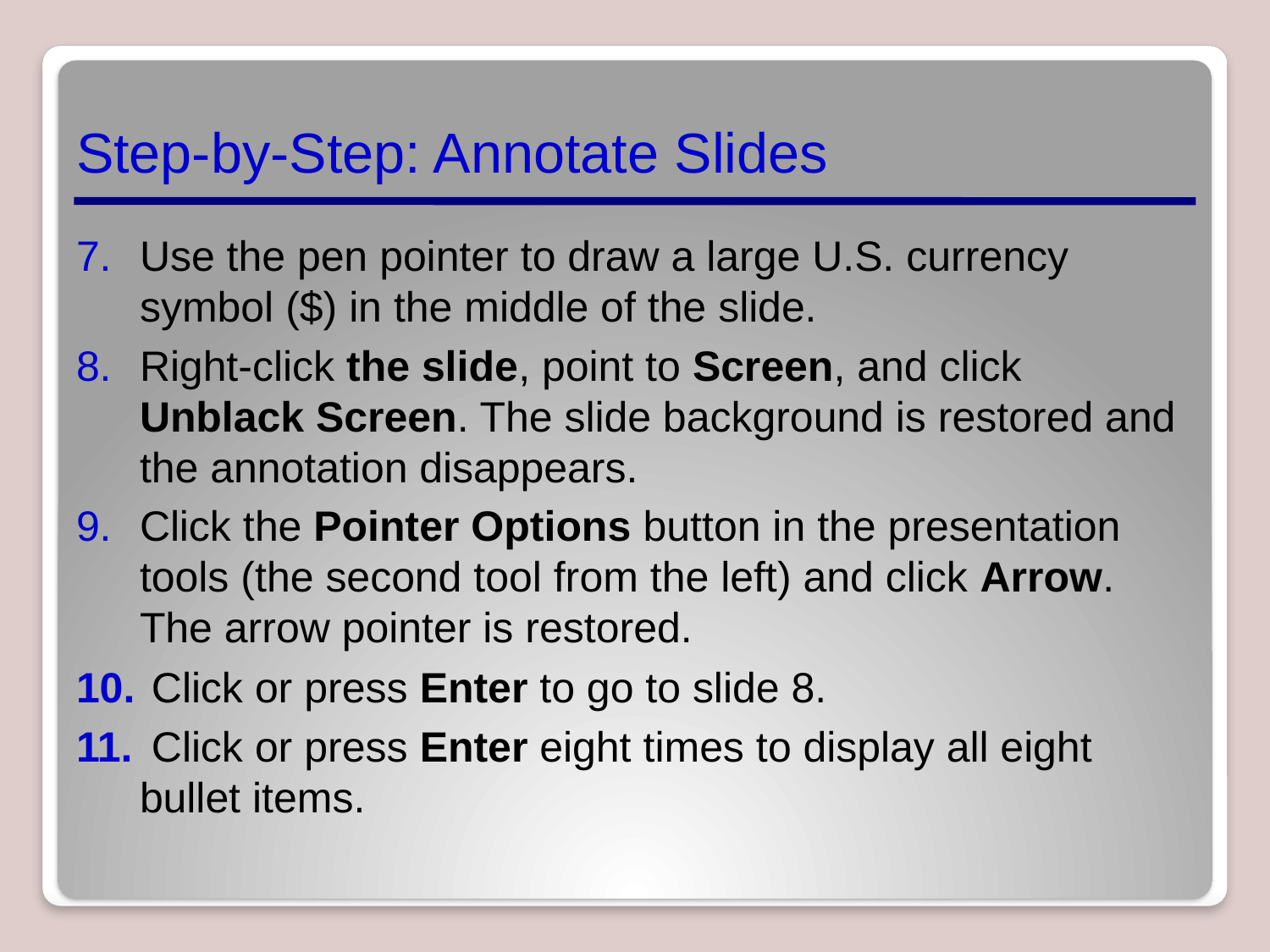

# Step-by-Step: Annotate Slides
Use the pen pointer to draw a large U.S. currency symbol ($) in the middle of the slide.
Right-click the slide, point to Screen, and click Unblack Screen. The slide background is restored and the annotation disappears.
Click the Pointer Options button in the presentation tools (the second tool from the left) and click Arrow. The arrow pointer is restored.
 Click or press Enter to go to slide 8.
 Click or press Enter eight times to display all eight bullet items.